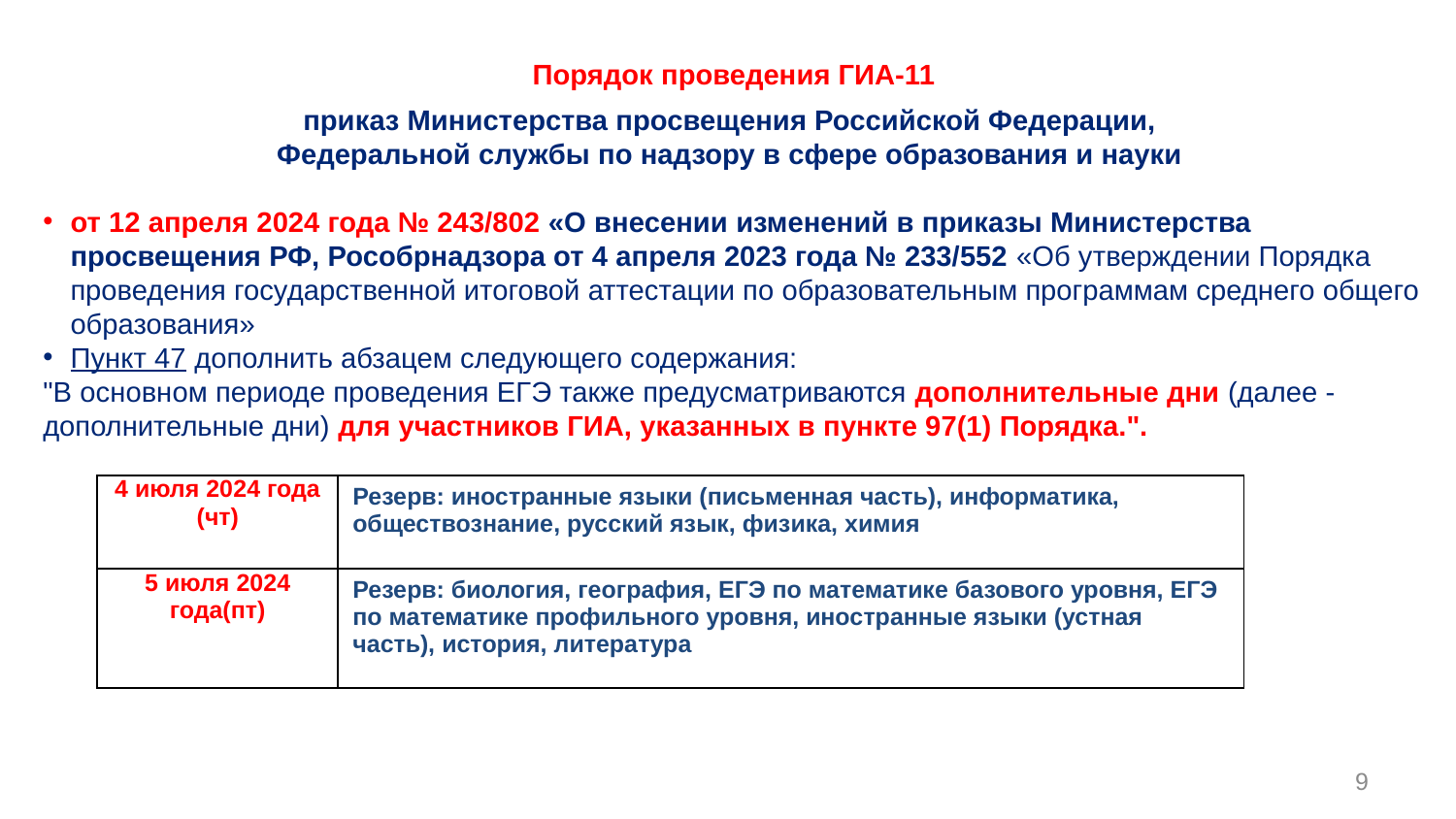

Порядок проведения ГИА-11
приказ Министерства просвещения Российской Федерации,
Федеральной службы по надзору в сфере образования и науки

от 12 апреля 2024 года № 243/802 «О внесении изменений в приказы Министерства просвещения РФ, Рособрнадзора от 4 апреля 2023 года № 233/552 «Об утверждении Порядка проведения государственной итоговой аттестации по образовательным программам среднего общего образования»
Пункт 47 дополнить абзацем следующего содержания:
"В основном периоде проведения ЕГЭ также предусматриваются дополнительные дни (далее - дополнительные дни) для участников ГИА, указанных в пункте 97(1) Порядка.".

| 4 июля 2024 года (чт) | Резерв: иностранные языки (письменная часть), информатика, обществознание, русский язык, физика, химия |
| --- | --- |
| 5 июля 2024 года(пт) | Резерв: биология, география, ЕГЭ по математике базового уровня, ЕГЭ по математике профильного уровня, иностранные языки (устная часть), история, литература |

9